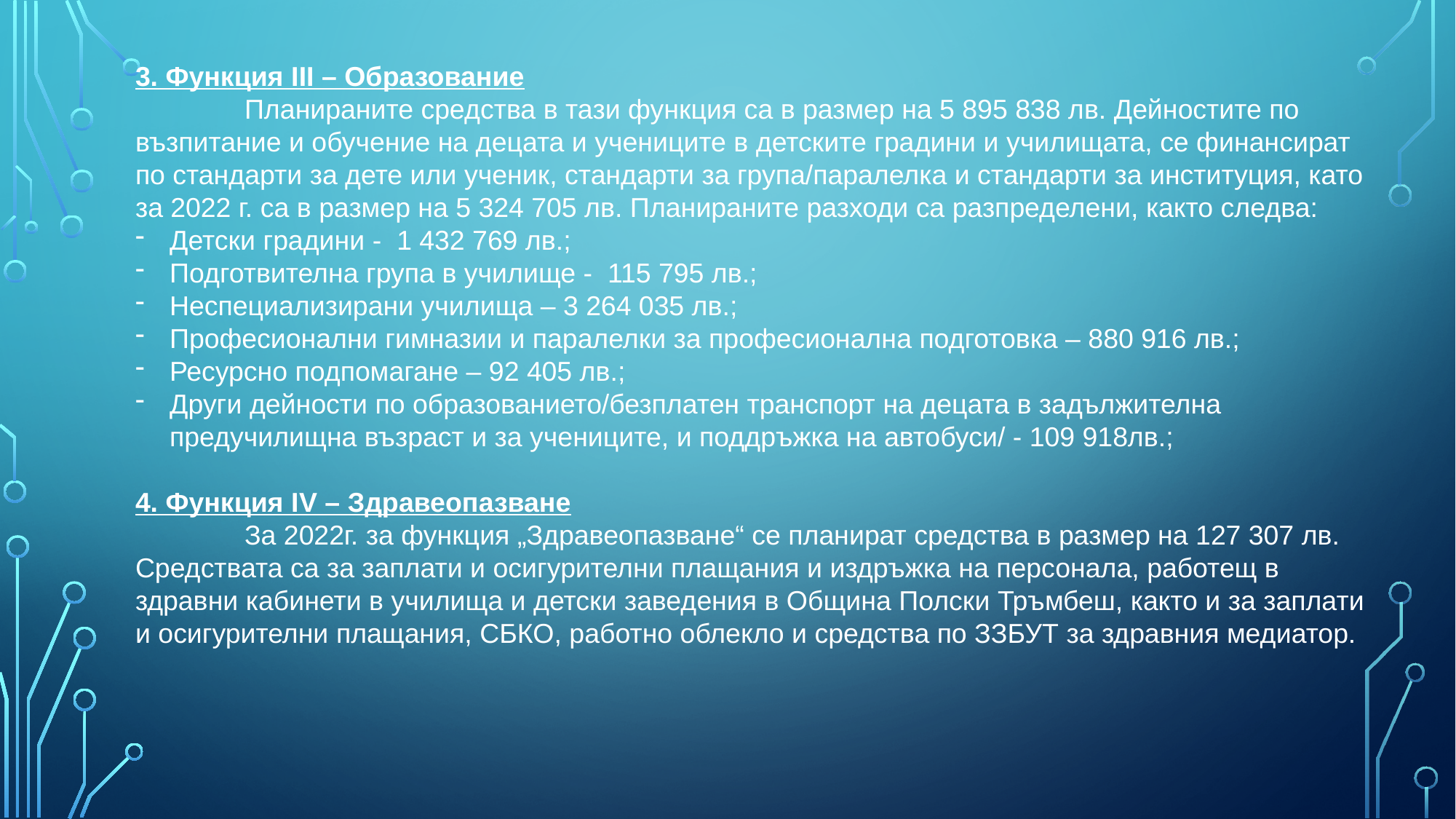

3. Функция ІІІ – Образование
	Планираните средства в тази функция са в размер на 5 895 838 лв. Дейностите по възпитание и обучение на децата и учениците в детските градини и училищата, се финансират по стандарти за дете или ученик, стандарти за група/паралелка и стандарти за институция, като за 2022 г. са в размер на 5 324 705 лв. Планираните разходи са разпределени, както следва:
Детски градини -  1 432 769 лв.;
Подготвителна група в училище -  115 795 лв.;
Неспециализирани училища – 3 264 035 лв.;
Професионални гимназии и паралелки за професионална подготовка – 880 916 лв.;
Ресурсно подпомагане – 92 405 лв.;
Други дейности по образованието/безплатен транспорт на децата в задължителна предучилищна възраст и за учениците, и поддръжка на автобуси/ - 109 918лв.;

4. Функция ІV – Здравеопазване
 	За 2022г. за функция „Здравеопазване“ се планират средства в размер на 127 307 лв. Средствата са за заплати и осигурителни плащания и издръжка на персонала, работещ в здравни кабинети в училища и детски заведения в Община Полски Тръмбеш, както и за заплати и осигурителни плащания, СБКО, работно облекло и средства по ЗЗБУТ за здравния медиатор.